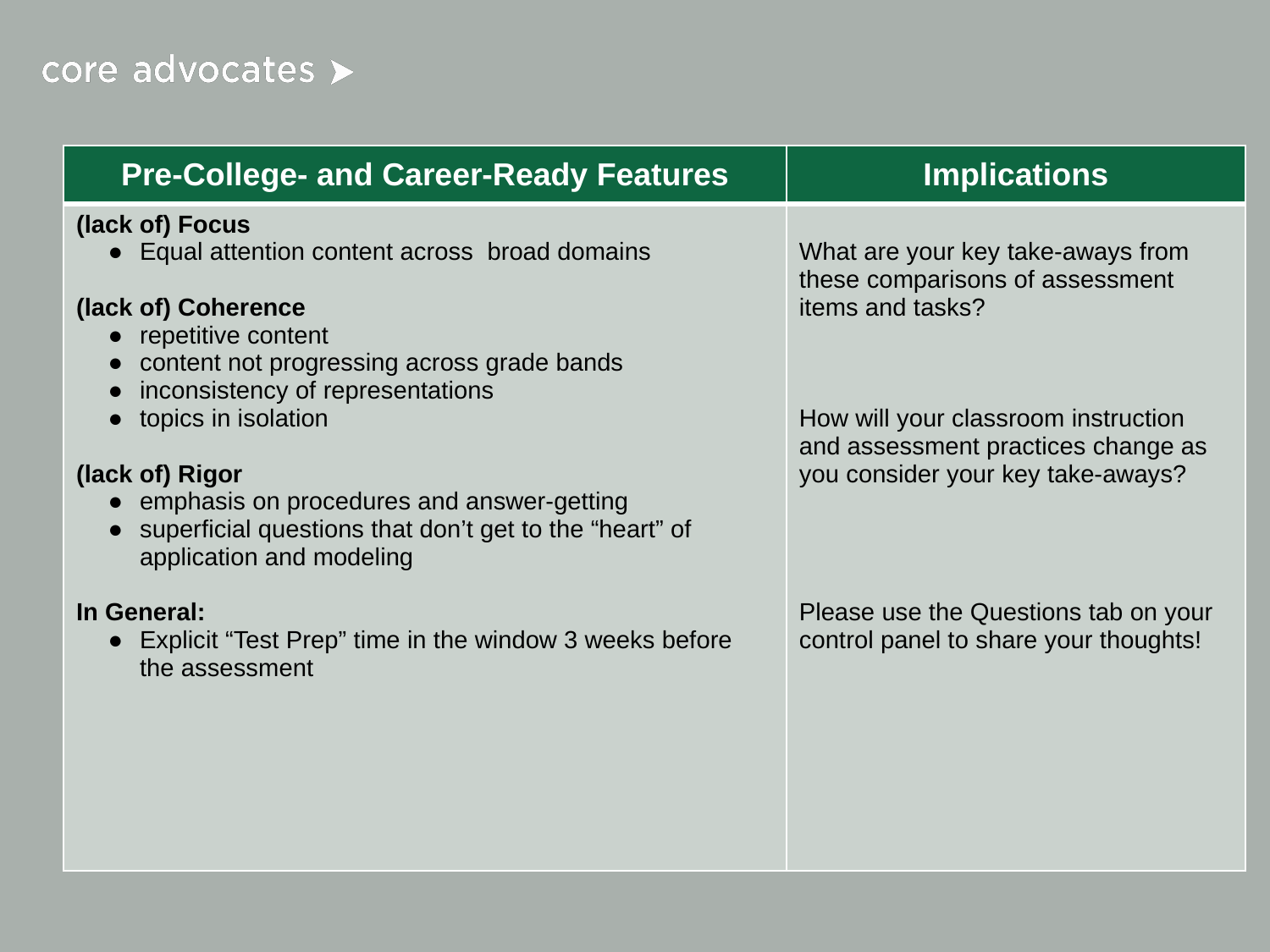

| Pre-College- and Career-Ready Features | Implications |
| --- | --- |
| (lack of) Focus Equal attention content across broad domains (lack of) Coherence repetitive content content not progressing across grade bands inconsistency of representations topics in isolation (lack of) Rigor emphasis on procedures and answer-getting superficial questions that don’t get to the “heart” of application and modeling In General: Explicit “Test Prep” time in the window 3 weeks before the assessment | What are your key take-aways from these comparisons of assessment items and tasks? How will your classroom instruction and assessment practices change as you consider your key take-aways? Please use the Questions tab on your control panel to share your thoughts! |
# Question:
We’ve just looked at old assessment passages and questions. What would your examples be for old classroom practice vs. shifts aligned classroom practice?
Please use the Questions tab on your control panel to respond.